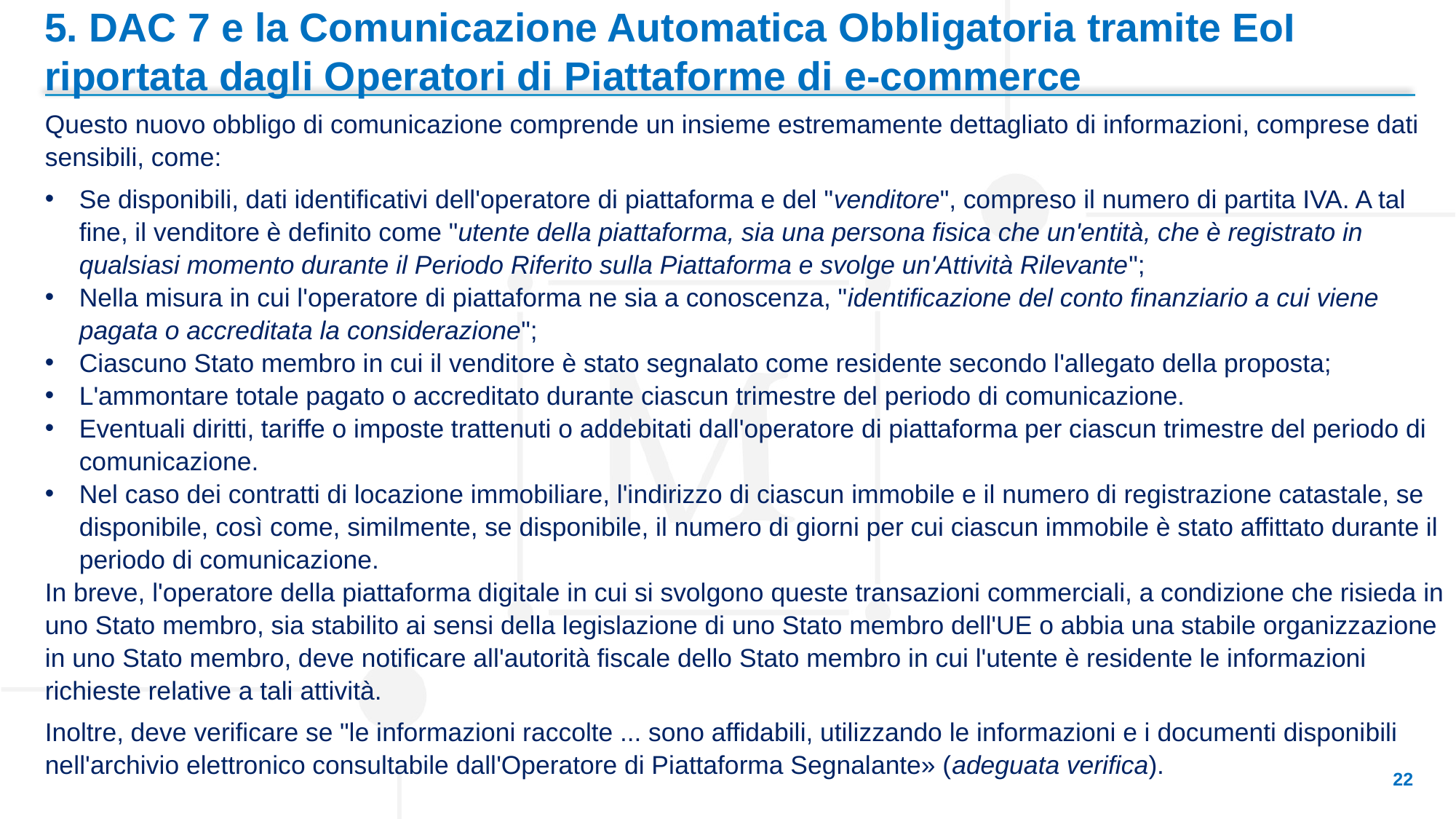

5. DAC 7 e la Comunicazione Automatica Obbligatoria tramite EoI riportata dagli Operatori di Piattaforme di e-commerce
Questo nuovo obbligo di comunicazione comprende un insieme estremamente dettagliato di informazioni, comprese dati sensibili, come:
Se disponibili, dati identificativi dell'operatore di piattaforma e del "venditore", compreso il numero di partita IVA. A tal fine, il venditore è definito come "utente della piattaforma, sia una persona fisica che un'entità, che è registrato in qualsiasi momento durante il Periodo Riferito sulla Piattaforma e svolge un'Attività Rilevante";
Nella misura in cui l'operatore di piattaforma ne sia a conoscenza, "identificazione del conto finanziario a cui viene pagata o accreditata la considerazione";
Ciascuno Stato membro in cui il venditore è stato segnalato come residente secondo l'allegato della proposta;
L'ammontare totale pagato o accreditato durante ciascun trimestre del periodo di comunicazione.
Eventuali diritti, tariffe o imposte trattenuti o addebitati dall'operatore di piattaforma per ciascun trimestre del periodo di comunicazione.
Nel caso dei contratti di locazione immobiliare, l'indirizzo di ciascun immobile e il numero di registrazione catastale, se disponibile, così come, similmente, se disponibile, il numero di giorni per cui ciascun immobile è stato affittato durante il periodo di comunicazione.
In breve, l'operatore della piattaforma digitale in cui si svolgono queste transazioni commerciali, a condizione che risieda in uno Stato membro, sia stabilito ai sensi della legislazione di uno Stato membro dell'UE o abbia una stabile organizzazione in uno Stato membro, deve notificare all'autorità fiscale dello Stato membro in cui l'utente è residente le informazioni richieste relative a tali attività.
Inoltre, deve verificare se "le informazioni raccolte ... sono affidabili, utilizzando le informazioni e i documenti disponibili nell'archivio elettronico consultabile dall'Operatore di Piattaforma Segnalante» (adeguata verifica).
22